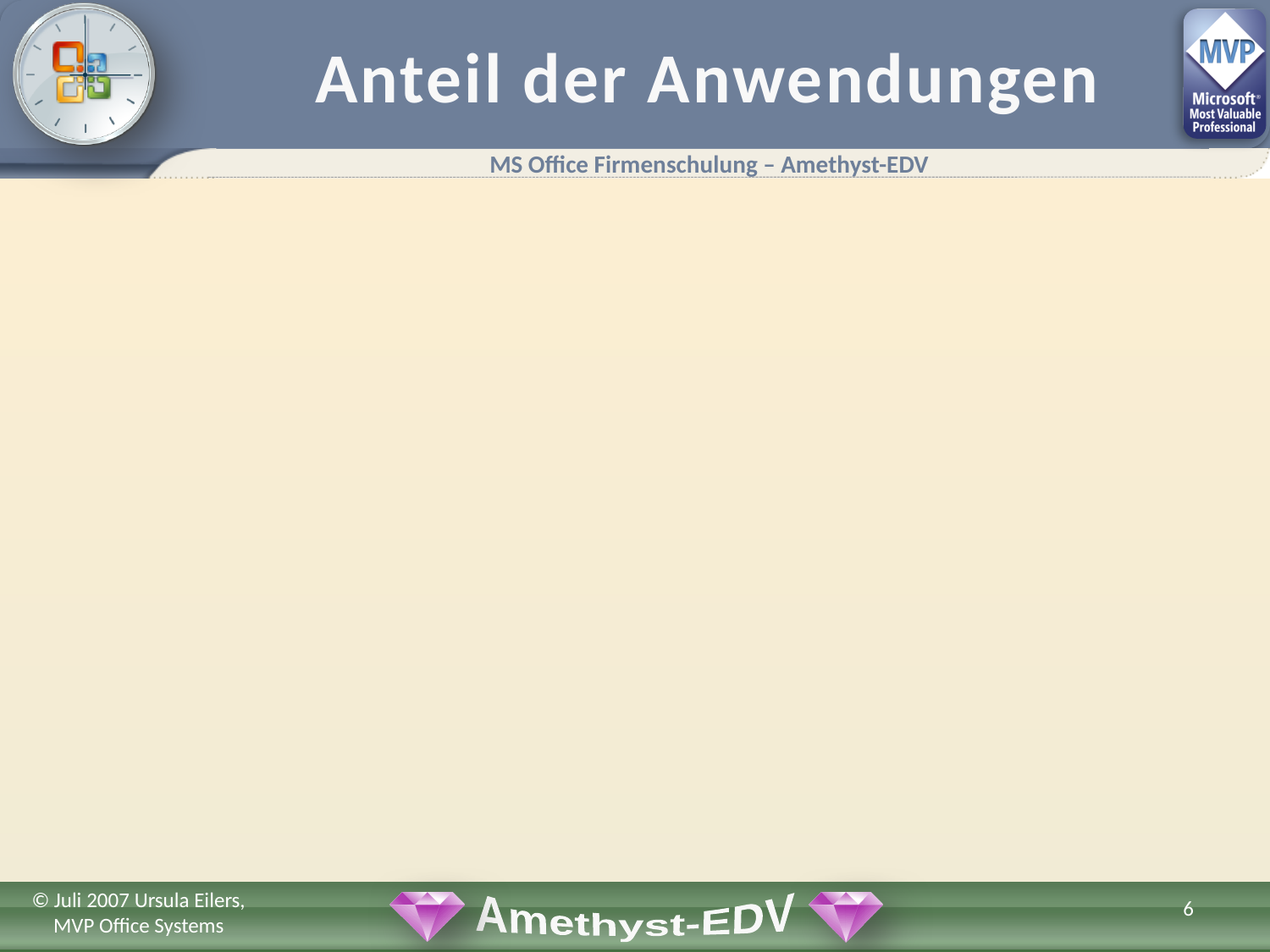

# Anteil der Anwendungen
6
© Juli 2007 Ursula Eilers, MVP Office Systems